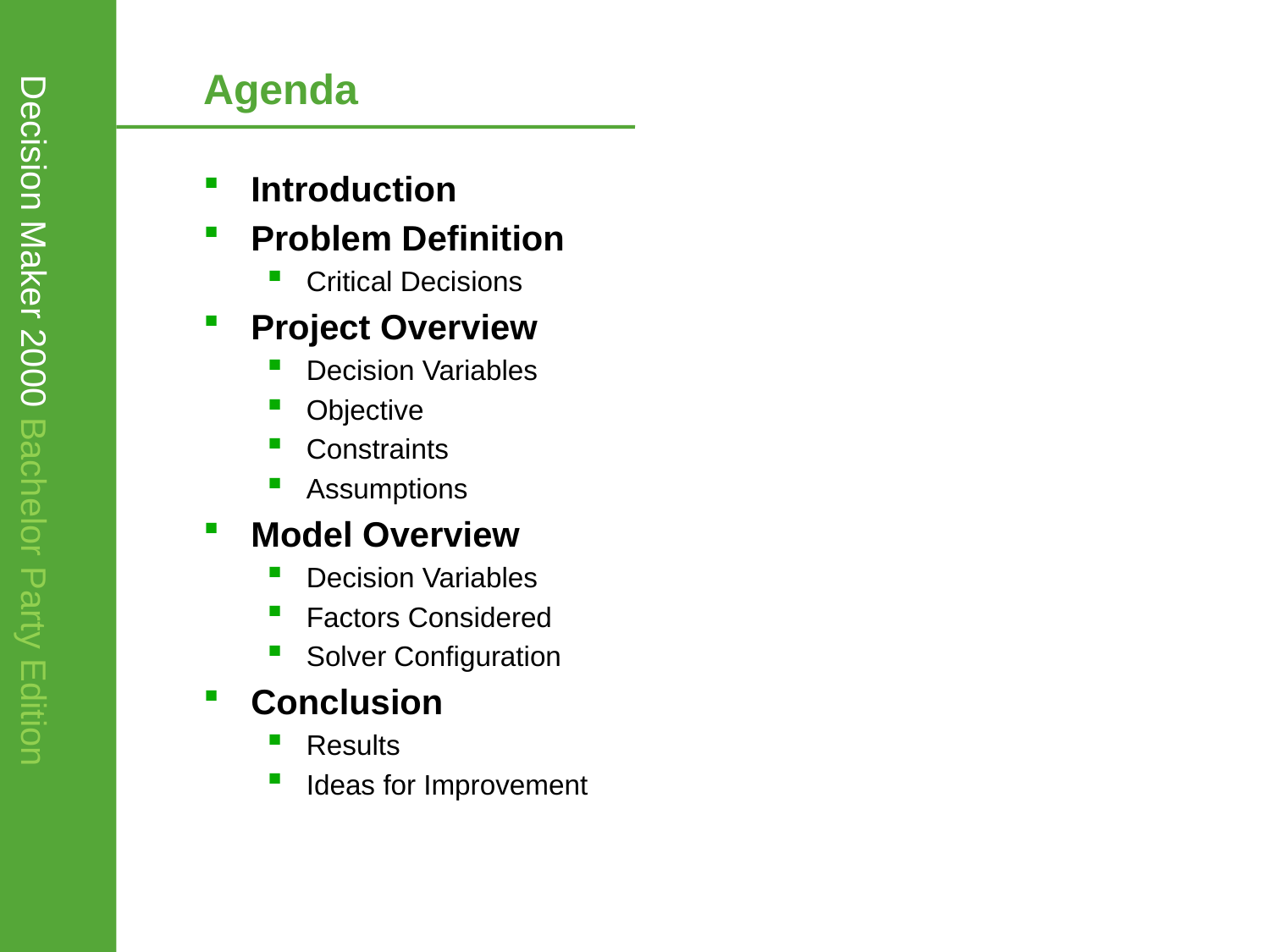

# Agenda
Introduction
Problem Definition
Critical Decisions
Project Overview
Decision Variables
Objective
Constraints
Assumptions
Model Overview
Decision Variables
Factors Considered
Solver Configuration
Conclusion
Results
Ideas for Improvement